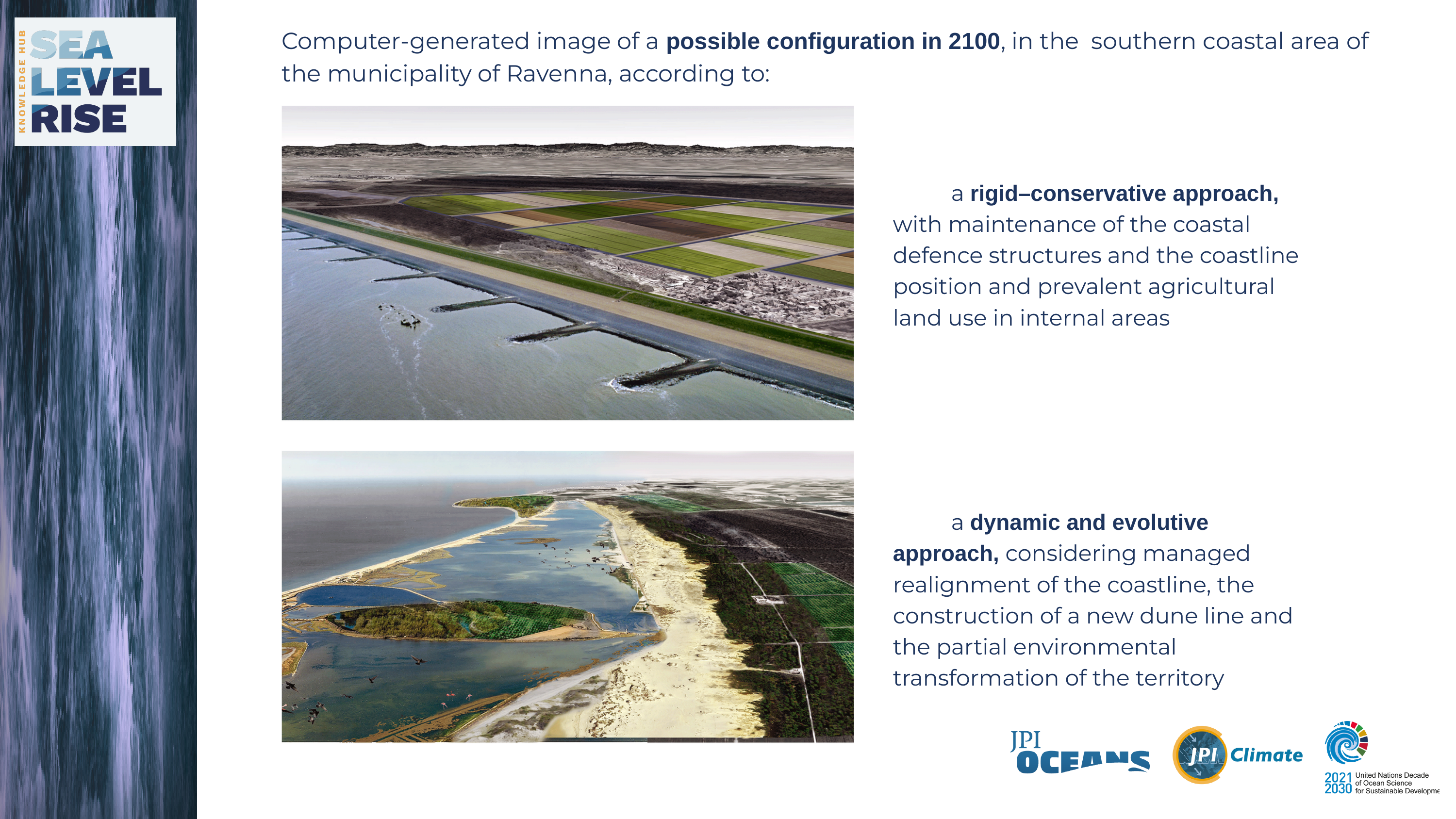

Computer-generated image of a possible configuration in 2100, in the  southern coastal area of the municipality of Ravenna, according to:

                                                                                   a rigid–conservative approach, with maintenance of the coastal defence structures and the coastline position and prevalent agricultural land use in internal areas

                                                                                   a dynamic and evolutive approach, considering managed realignment of the coastline, the construction of a new dune line and the partial environmental transformation of the territory